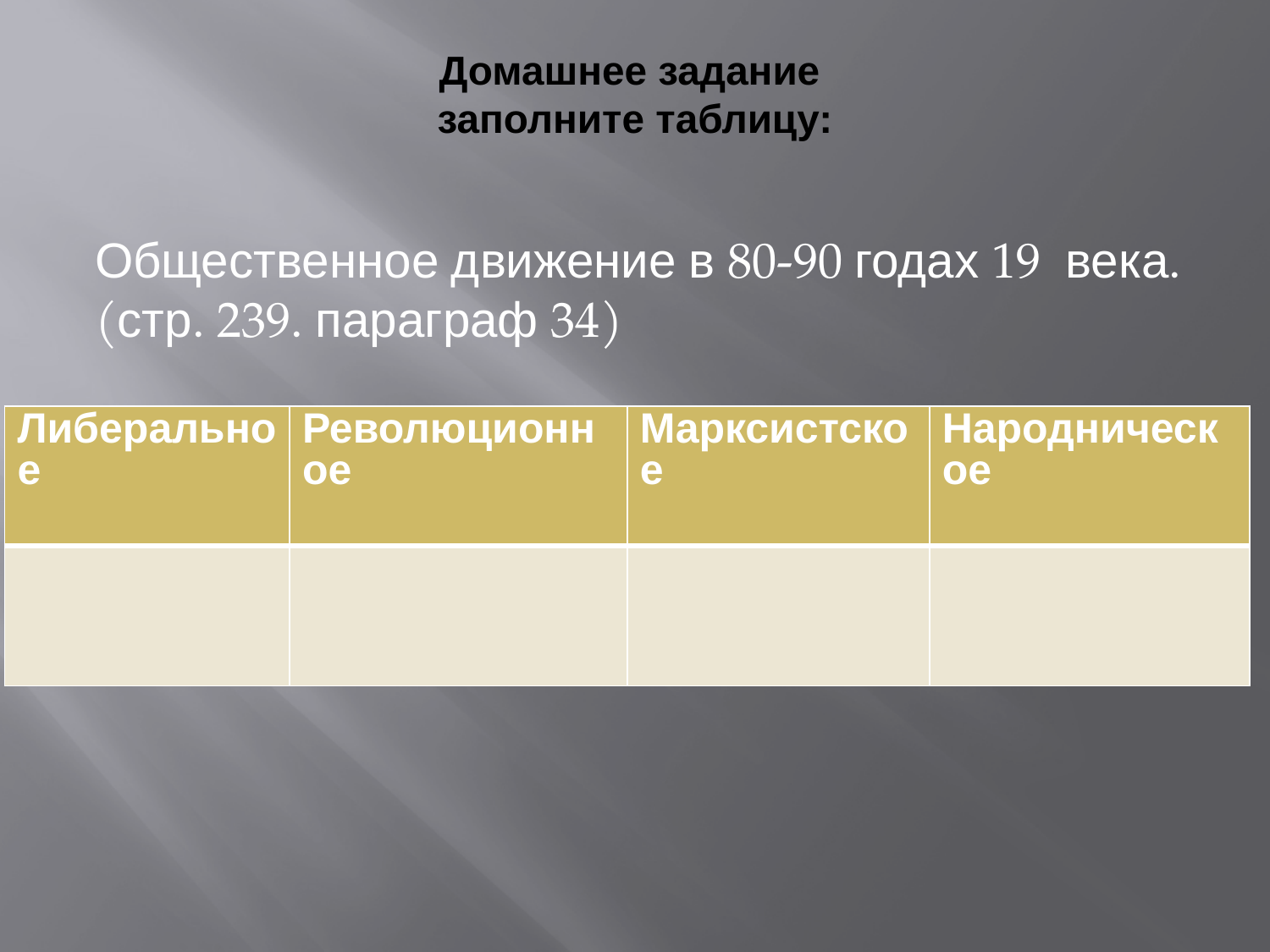

# Домашнее задание заполните таблицу:
Общественное движение в 80-90 годах 19  века. (стр. 239. параграф 34)

| Либеральное | Революционное | Марксистское | Народническое |
| --- | --- | --- | --- |
|  |  |  |  |